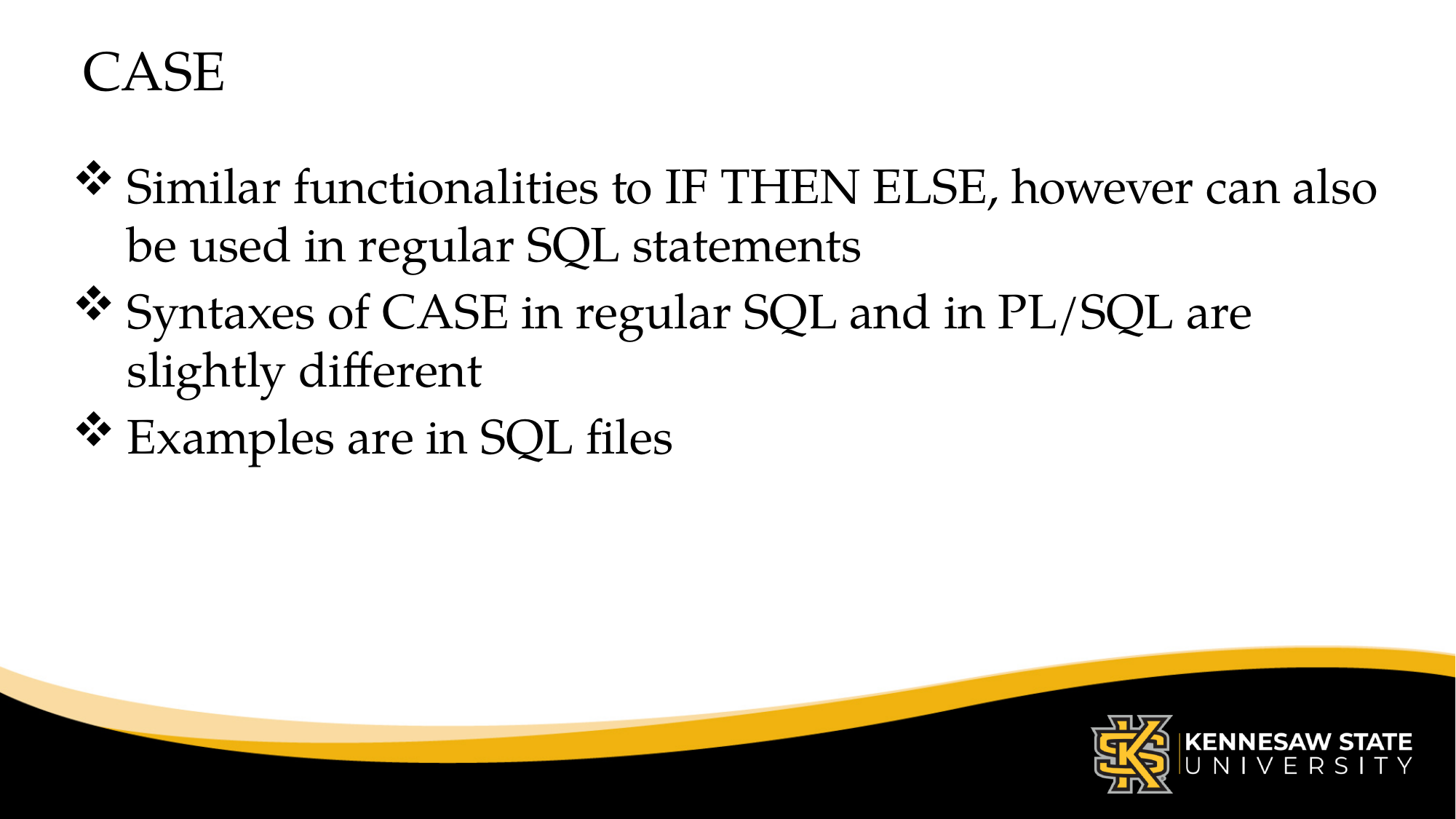

# CASE
Similar functionalities to IF THEN ELSE, however can also be used in regular SQL statements
Syntaxes of CASE in regular SQL and in PL/SQL are slightly different
Examples are in SQL files